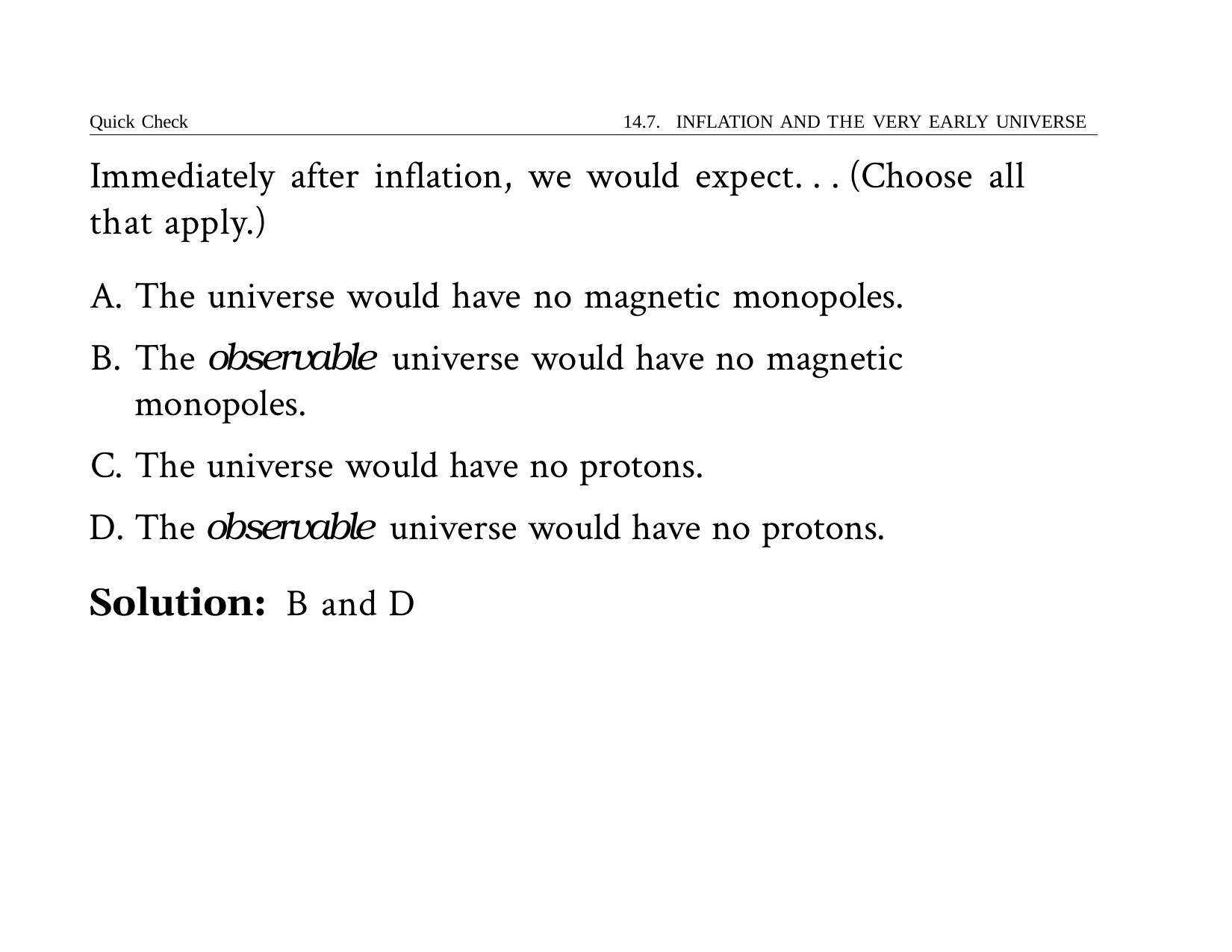

Quick Check	14.7.  INFLATION AND THE VERY EARLY UNIVERSE

# Immediately after inflation, we would expect. . . (Choose all that apply.)
The universe would have no magnetic monopoles.
The observable universe would have no magnetic monopoles.
The universe would have no protons.
The observable universe would have no protons.
Solution:	B and D